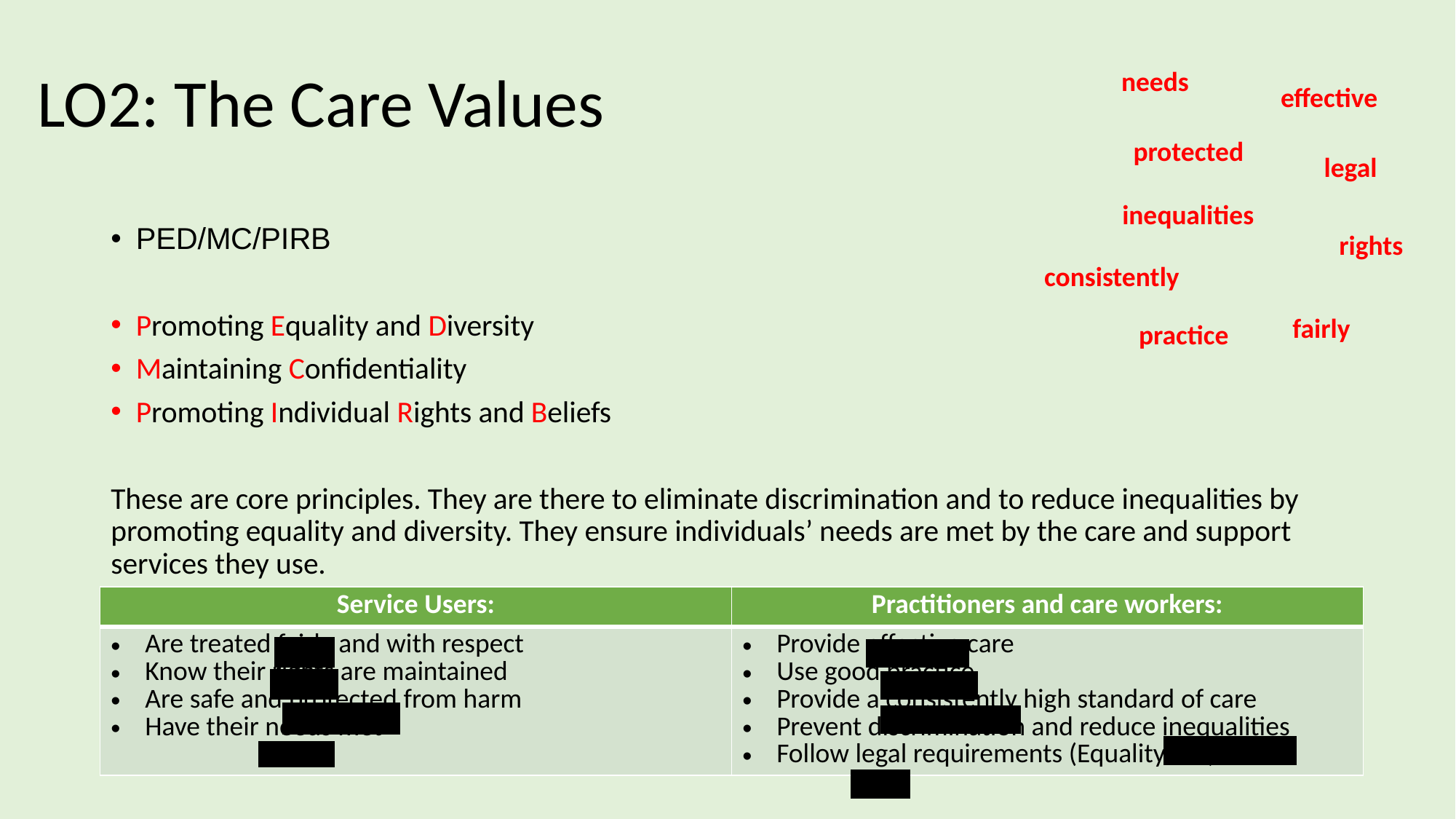

# LO2: The Care Values
needs
effective
protected
legal
inequalities
PED/MC/PIRB

Promoting Equality and Diversity
Maintaining Confidentiality
Promoting Individual Rights and Beliefs

These are core principles. They are there to eliminate discrimination and to reduce inequalities by promoting equality and diversity. They ensure individuals’ needs are met by the care and support services they use.
rights
consistently
fairly
practice
| Service Users: | Practitioners and care workers: |
| --- | --- |
| Are treated fairly and with respect Know their rights are maintained Are safe and protected from harm Have their needs met | Provide effective care Use good practice Provide a consistently high standard of care Prevent discrimination and reduce inequalities Follow legal requirements (Equality Act) |